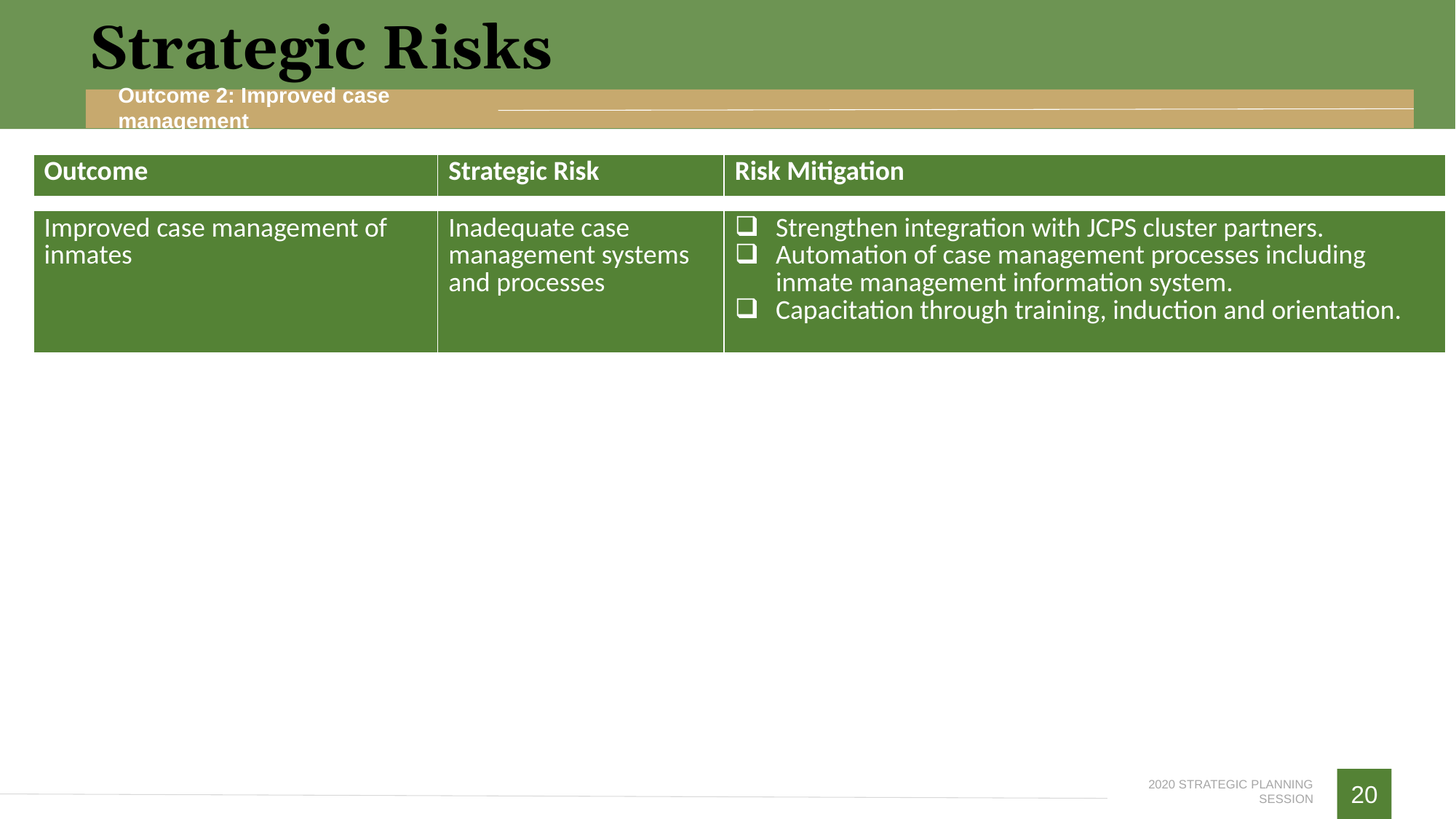

Strategic Risks
Outcome 2: Improved case management
| Outcome | Strategic Risk | Risk Mitigation |
| --- | --- | --- |
|  |  |  |
| Improved case management of inmates | Inadequate case management systems and processes | Strengthen integration with JCPS cluster partners. Automation of case management processes including inmate management information system. Capacitation through training, induction and orientation. |
|  |  |  |